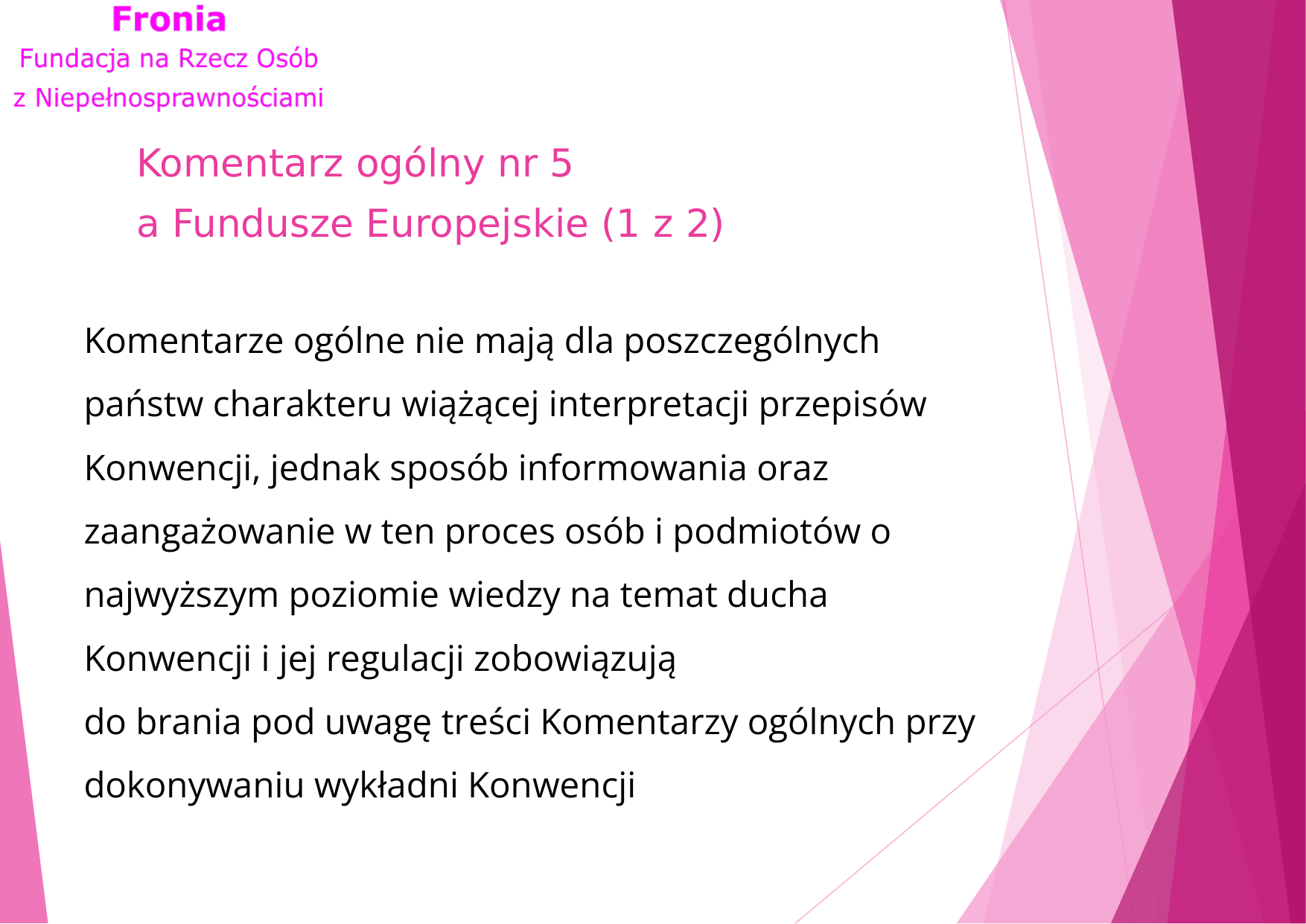

# Komentarz ogólny nr 5 a Fundusze Europejskie (1 z 2)
Komentarze ogólne nie mają dla poszczególnych państw charakteru wiążącej interpretacji przepisów Konwencji, jednak sposób informowania oraz zaangażowanie w ten proces osób i podmiotów o najwyższym poziomie wiedzy na temat ducha Konwencji i jej regulacji zobowiązują
do brania pod uwagę treści Komentarzy ogólnych przy dokonywaniu wykładni Konwencji